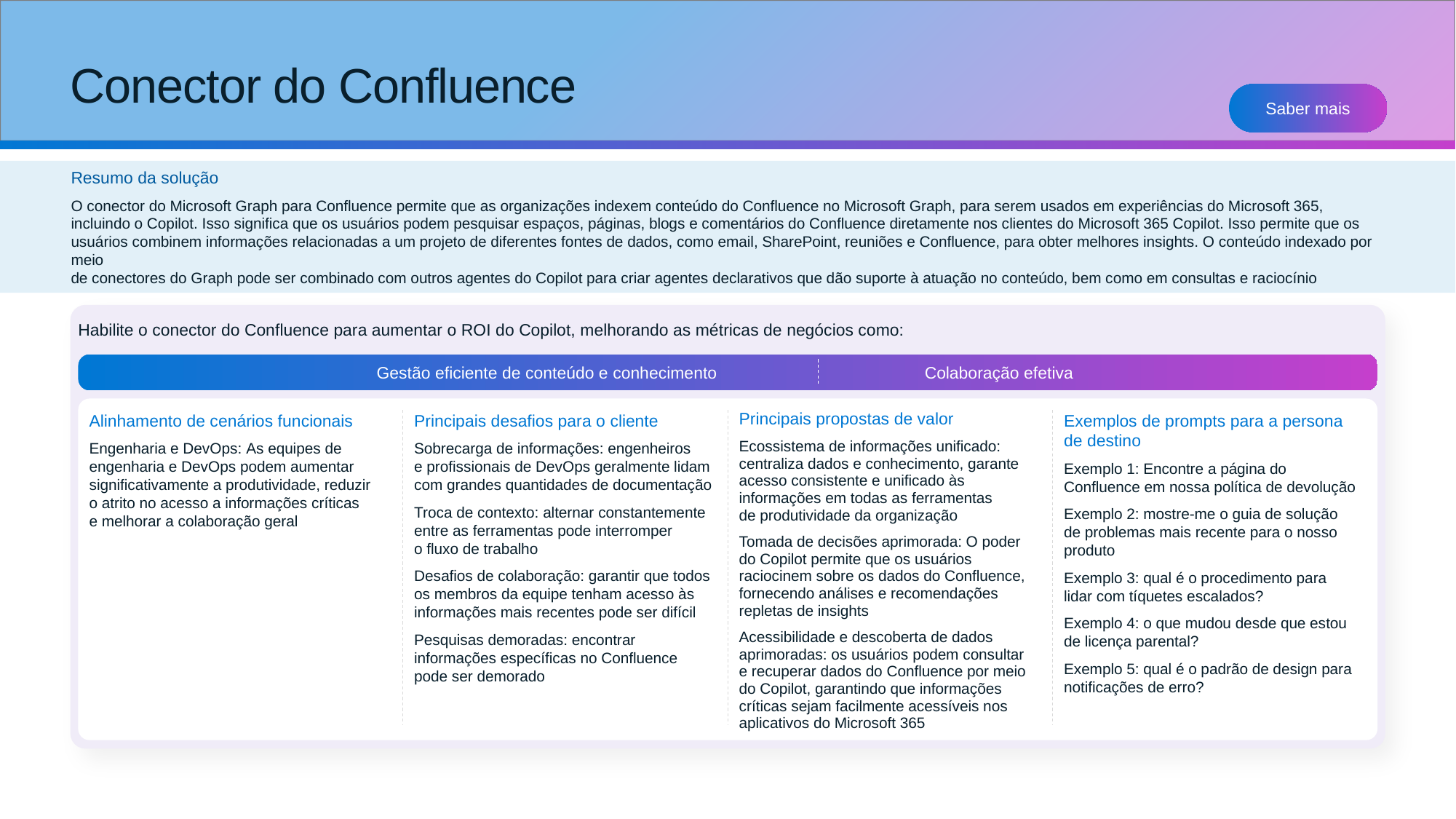

# Conector do Confluence
Saber mais

Resumo da solução
O conector do Microsoft Graph para Confluence permite que as organizações indexem conteúdo do Confluence no Microsoft Graph, para serem usados em experiências do Microsoft 365, incluindo o Copilot. Isso significa que os usuários podem pesquisar espaços, páginas, blogs e comentários do Confluence diretamente nos clientes do Microsoft 365 Copilot. Isso permite que os usuários combinem informações relacionadas a um projeto de diferentes fontes de dados, como email, SharePoint, reuniões e Confluence, para obter melhores insights. O conteúdo indexado por meio
de conectores do Graph pode ser combinado com outros agentes do Copilot para criar agentes declarativos que dão suporte à atuação no conteúdo, bem como em consultas e raciocínio

Habilite o conector do Confluence para aumentar o ROI do Copilot, melhorando as métricas de negócios como:

Gestão eficiente de conteúdo e conhecimento
Colaboração efetiva

Alinhamento de cenários funcionais
Engenharia e DevOps: As equipes de engenharia e DevOps podem aumentar significativamente a produtividade, reduzir
o atrito no acesso a informações críticas
e melhorar a colaboração geral
Principais desafios para o cliente
Sobrecarga de informações: engenheiros
e profissionais de DevOps geralmente lidam com grandes quantidades de documentação
Troca de contexto: alternar constantemente entre as ferramentas pode interromper
o fluxo de trabalho
Desafios de colaboração: garantir que todos os membros da equipe tenham acesso às informações mais recentes pode ser difícil
Pesquisas demoradas: encontrar informações específicas no Confluence
pode ser demorado
Principais propostas de valor
Ecossistema de informações unificado: centraliza dados e conhecimento, garante acesso consistente e unificado às informações em todas as ferramentas
de produtividade da organização
Tomada de decisões aprimorada: O poder do Copilot permite que os usuários raciocinem sobre os dados do Confluence, fornecendo análises e recomendações repletas de insights
Acessibilidade e descoberta de dados aprimoradas: os usuários podem consultar
e recuperar dados do Confluence por meio do Copilot, garantindo que informações críticas sejam facilmente acessíveis nos aplicativos do Microsoft 365
Exemplos de prompts para a persona
de destino
Exemplo 1: Encontre a página do Confluence em nossa política de devolução
Exemplo 2: mostre-me o guia de solução
de problemas mais recente para o nosso produto
Exemplo 3: qual é o procedimento para
lidar com tíquetes escalados?
Exemplo 4: o que mudou desde que estou
de licença parental?
Exemplo 5: qual é o padrão de design para notificações de erro?